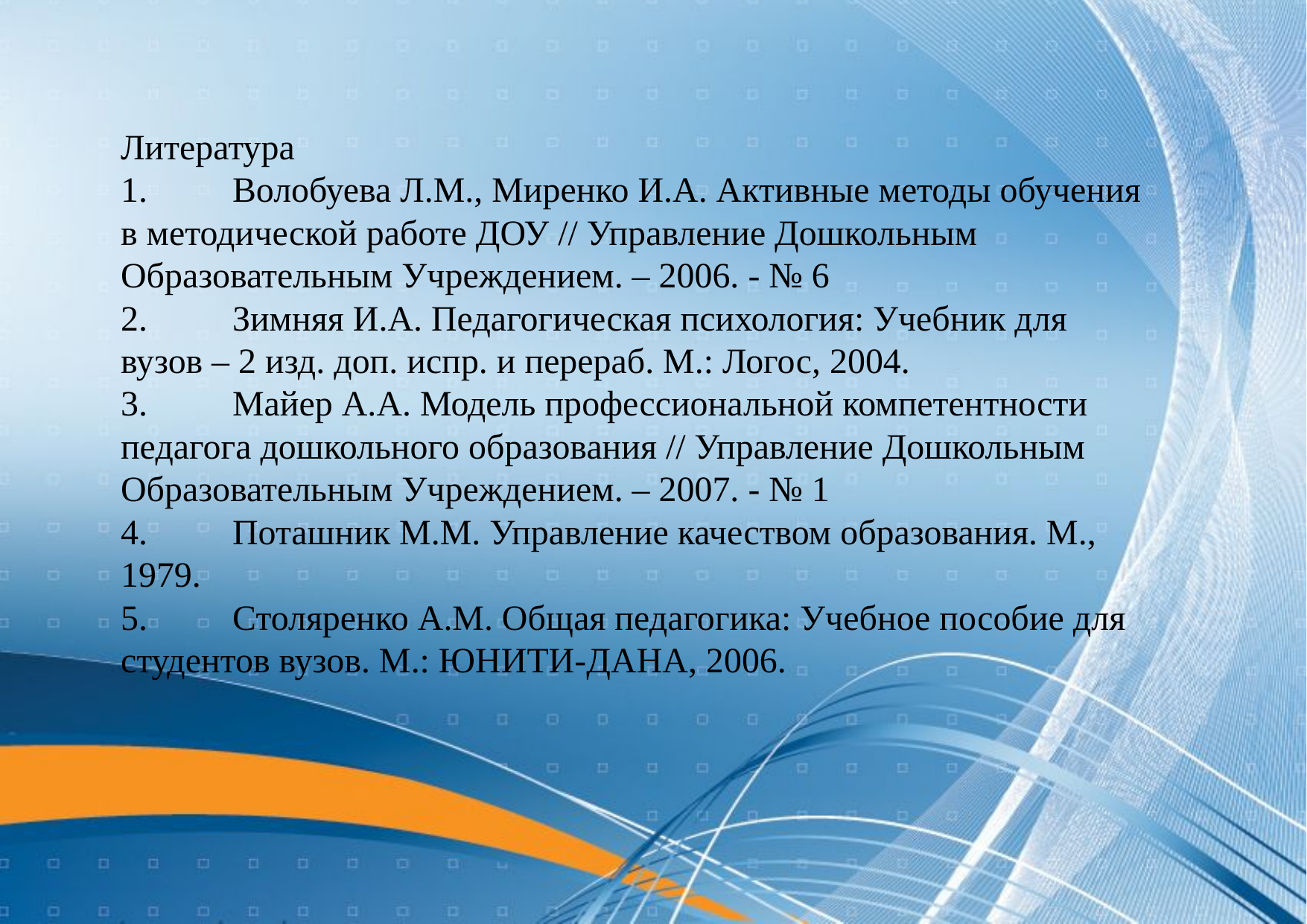

Литература
1.	Волобуева Л.М., Миренко И.А. Активные методы обучения в методической работе ДОУ // Управление Дошкольным Образовательным Учреждением. – 2006. - № 6
2.	Зимняя И.А. Педагогическая психология: Учебник для вузов – 2 изд. доп. испр. и перераб. М.: Логос, 2004.
3.	Майер А.А. Модель профессиональной компетентности педагога дошкольного образования // Управление Дошкольным Образовательным Учреждением. – 2007. - № 1
4.	Поташник М.М. Управление качеством образования. М., 1979.
5.	Столяренко А.М. Общая педагогика: Учебное пособие для студентов вузов. М.: ЮНИТИ-ДАНА, 2006.